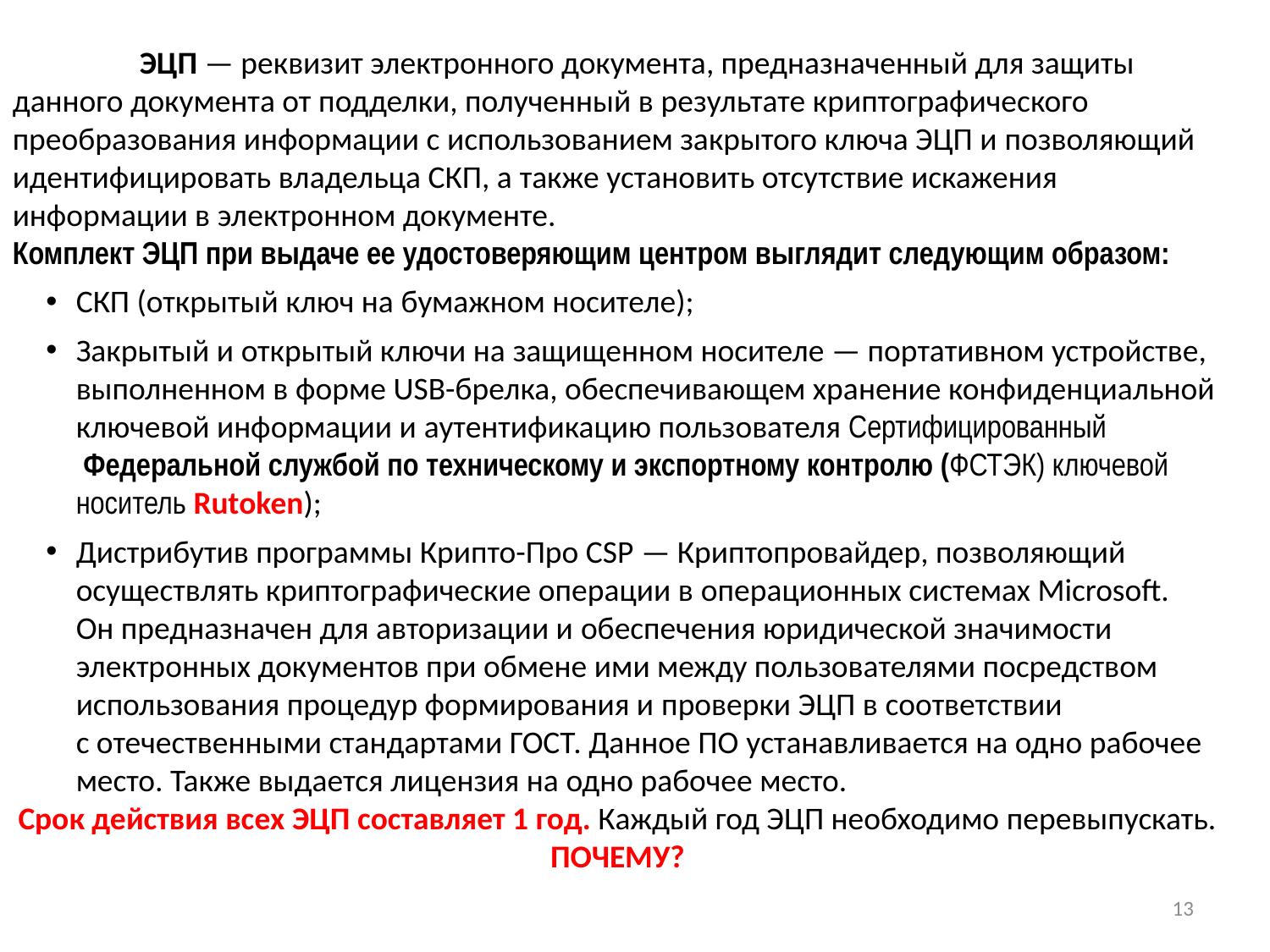

ЭЦП — реквизит электронного документа, предназначенный для защиты данного документа от подделки, полученный в результате криптографического преобразования информации с использованием закрытого ключа ЭЦП и позволяющий идентифицировать владельца СКП, а также установить отсутствие искажения информации в электронном документе.
Комплект ЭЦП при выдаче ее удостоверяющим центром выглядит следующим образом:
СКП (открытый ключ на бумажном носителе);
Закрытый и открытый ключи на защищенном носителе — портативном устройстве, выполненном в форме USB-брелка, обеспечивающем хранение конфиденциальной ключевой информации и аутентификацию пользователя Сертифицированный  Федеральной службой по техническому и экспортному контролю (ФСТЭК) ключевой носитель Rutoken);
Дистрибутив программы Крипто-Про CSP — Криптопровайдер, позволяющий осуществлять криптографические операции в операционных системах Microsoft. Он предназначен для авторизации и обеспечения юридической значимости электронных документов при обмене ими между пользователями посредством использования процедур формирования и проверки ЭЦП в соответствии с отечественными стандартами ГОСТ. Данное ПО устанавливается на одно рабочее место. Также выдается лицензия на одно рабочее место.
Срок действия всех ЭЦП составляет 1 год. Каждый год ЭЦП необходимо перевыпускать. ПОЧЕМУ?
13